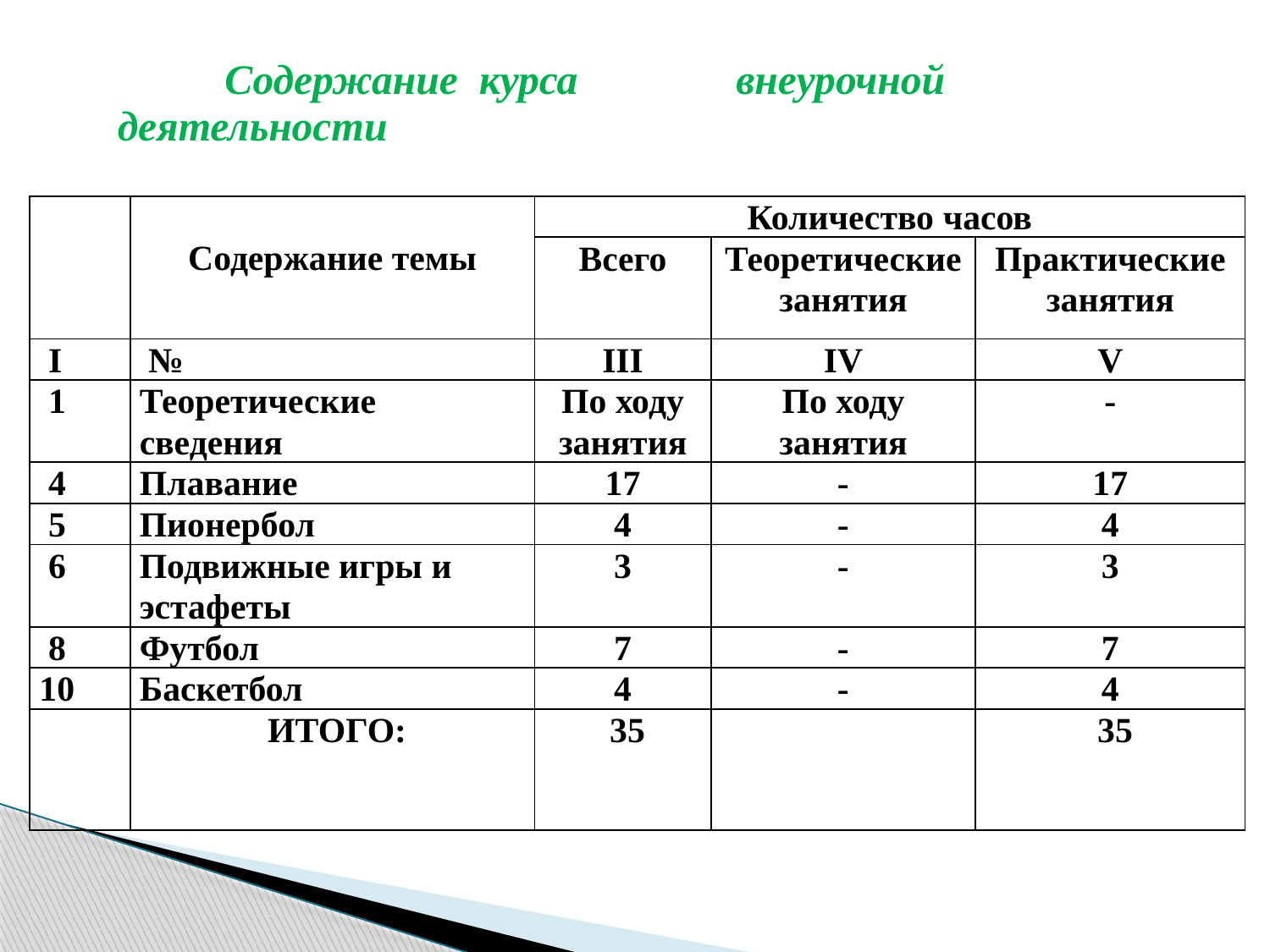

# Содержание  курса               внеурочной   деятельности
|  | Содержание темы | Количество часов |  |  |
| --- | --- | --- | --- | --- |
|  |  | Всего | Теоретические занятия | Практические занятия |
| I | № | III | IV | V |
| 1 | Теоретические сведения | По ходу занятия | По ходу занятия | - |
| 4 | Плавание | 17 | - | 17 |
| 5 | Пионербол | 4 | - | 4 |
| 6 | Подвижные игры и эстафеты | 3 | - | 3 |
| 8 | Футбол | 7 | - | 7 |
| 10 | Баскетбол | 4 | - | 4 |
|  | ИТОГО: | 35 |  | 35 |